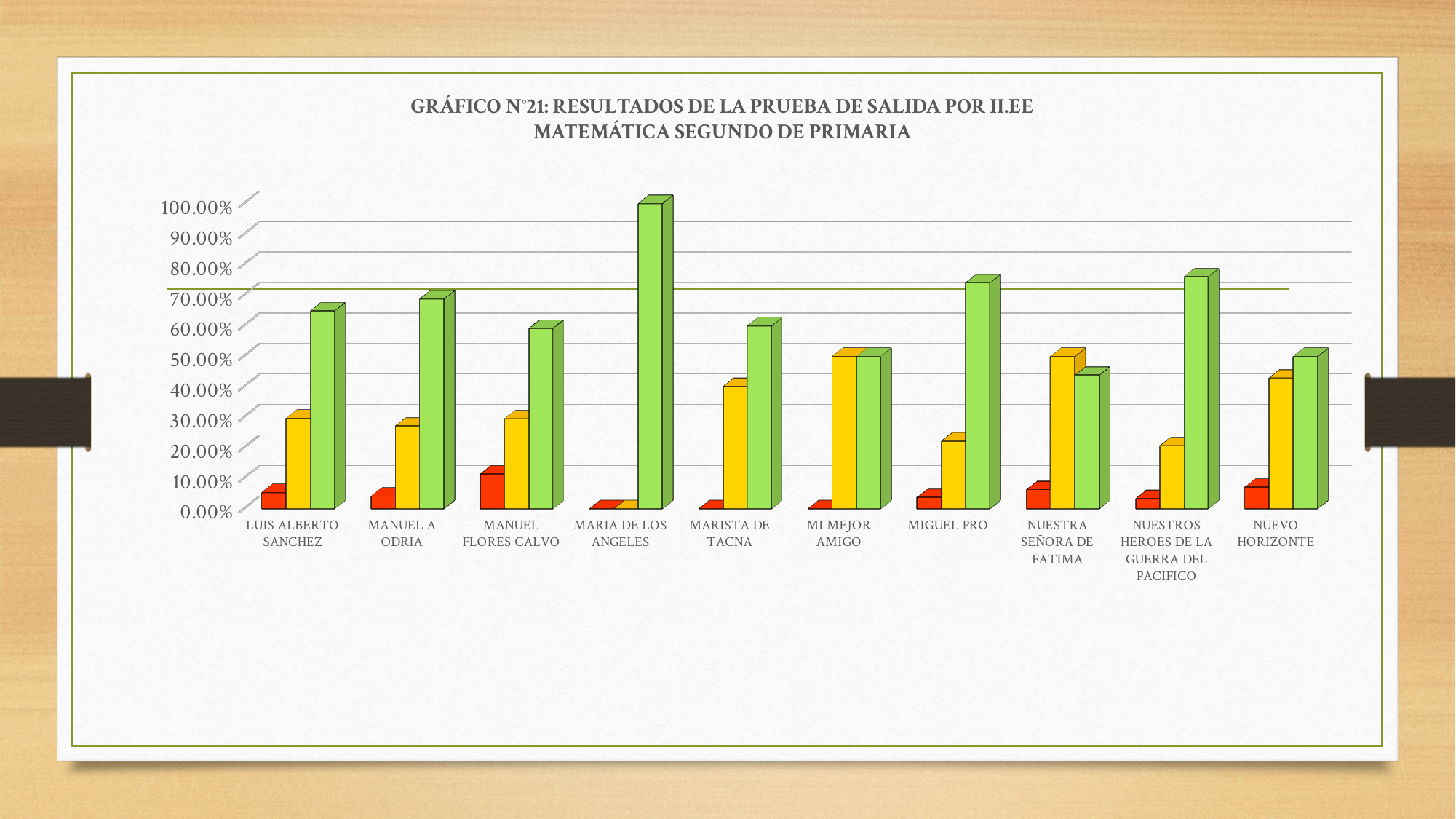

[unsupported chart]

GRÁFICO N°21: RESULTADOS DE LA PRUEBA DE SALIDA POR II.EE MATEMÁTICA SEGUNDO DE PRIMARIA